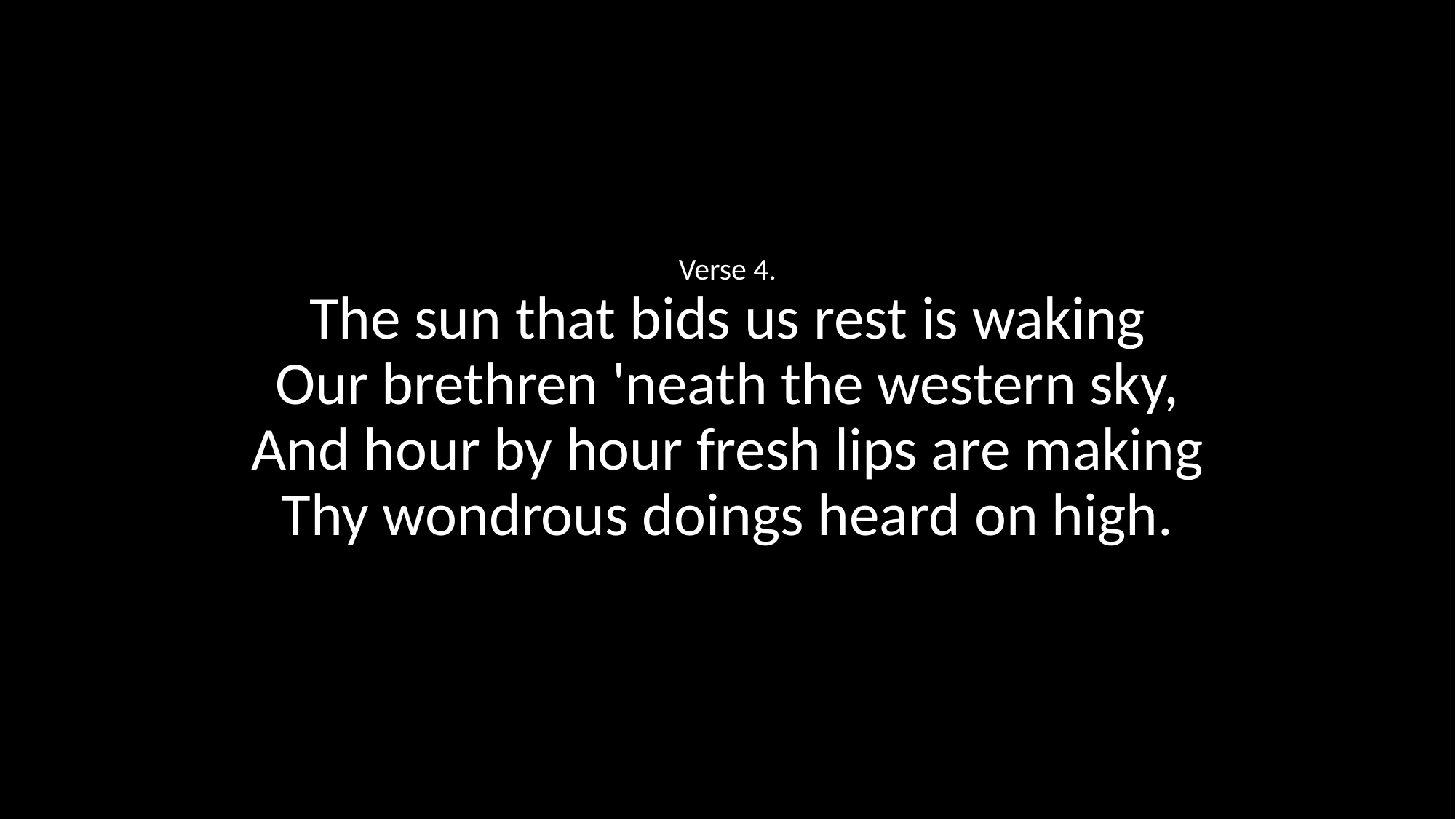

Verse 4.
The sun that bids us rest is waking
Our brethren 'neath the western sky,
And hour by hour fresh lips are making
Thy wondrous doings heard on high.